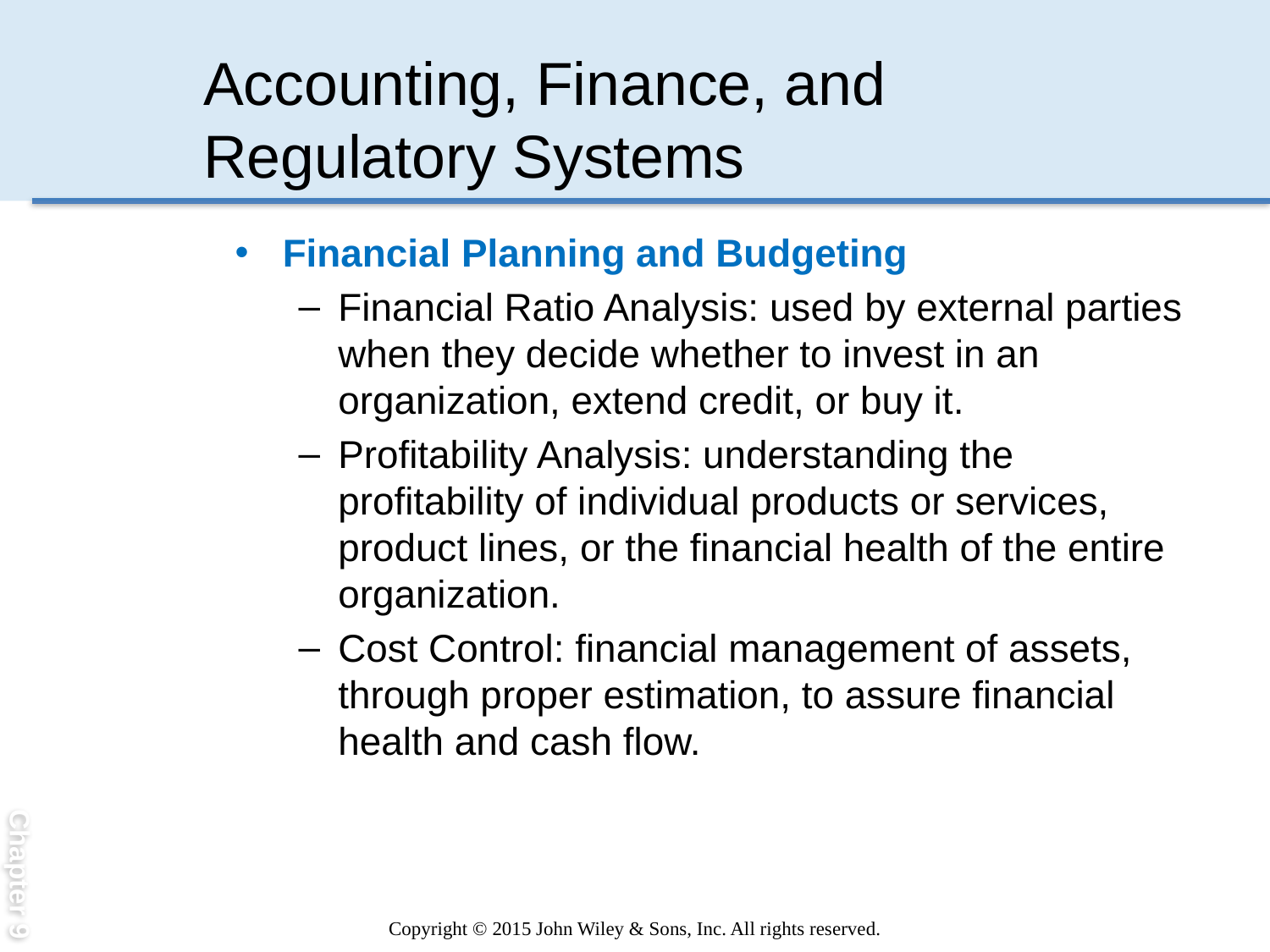

Chapter 9
# Accounting, Finance, and Regulatory Systems
Financial Planning and Budgeting
Financial Ratio Analysis: used by external parties when they decide whether to invest in an organization, extend credit, or buy it.
Profitability Analysis: understanding the profitability of individual products or services, product lines, or the financial health of the entire organization.
Cost Control: financial management of assets, through proper estimation, to assure financial health and cash flow.